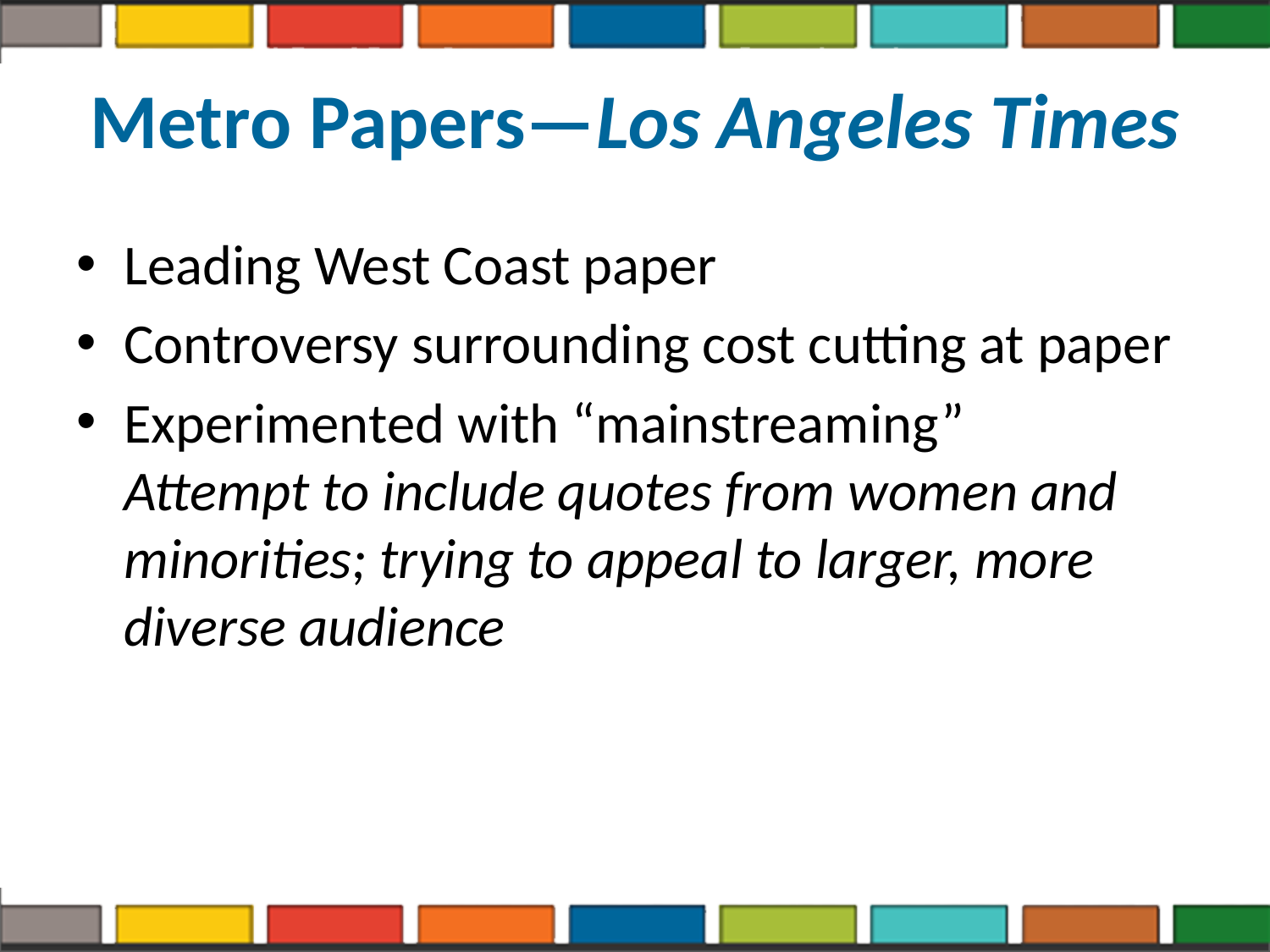

# Metro Papers—Los Angeles Times
Leading West Coast paper
Controversy surrounding cost cutting at paper
Experimented with “mainstreaming”
Attempt to include quotes from women and minorities; trying to appeal to larger, more diverse audience